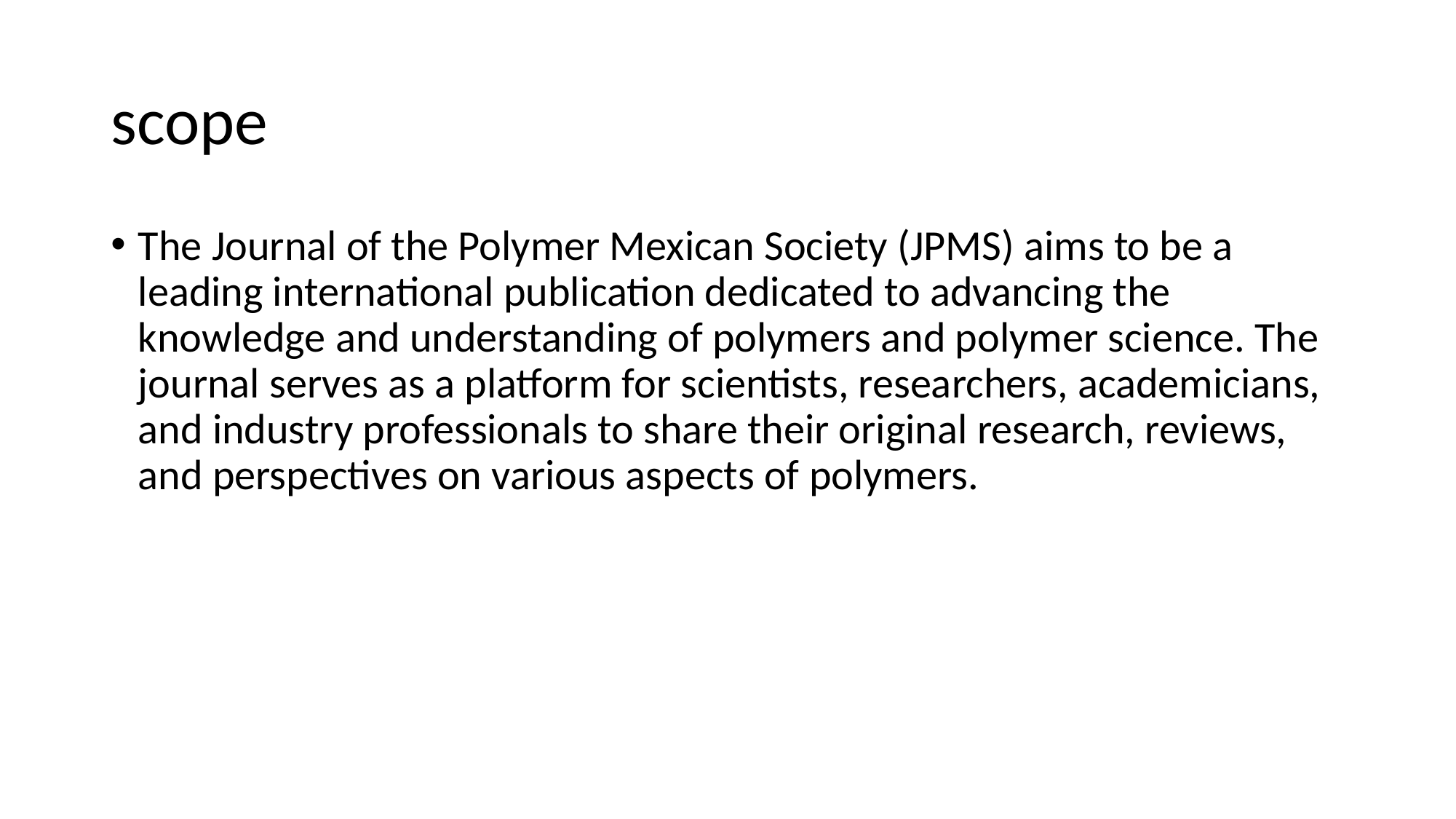

# scope
The Journal of the Polymer Mexican Society (JPMS) aims to be a leading international publication dedicated to advancing the knowledge and understanding of polymers and polymer science. The journal serves as a platform for scientists, researchers, academicians, and industry professionals to share their original research, reviews, and perspectives on various aspects of polymers.